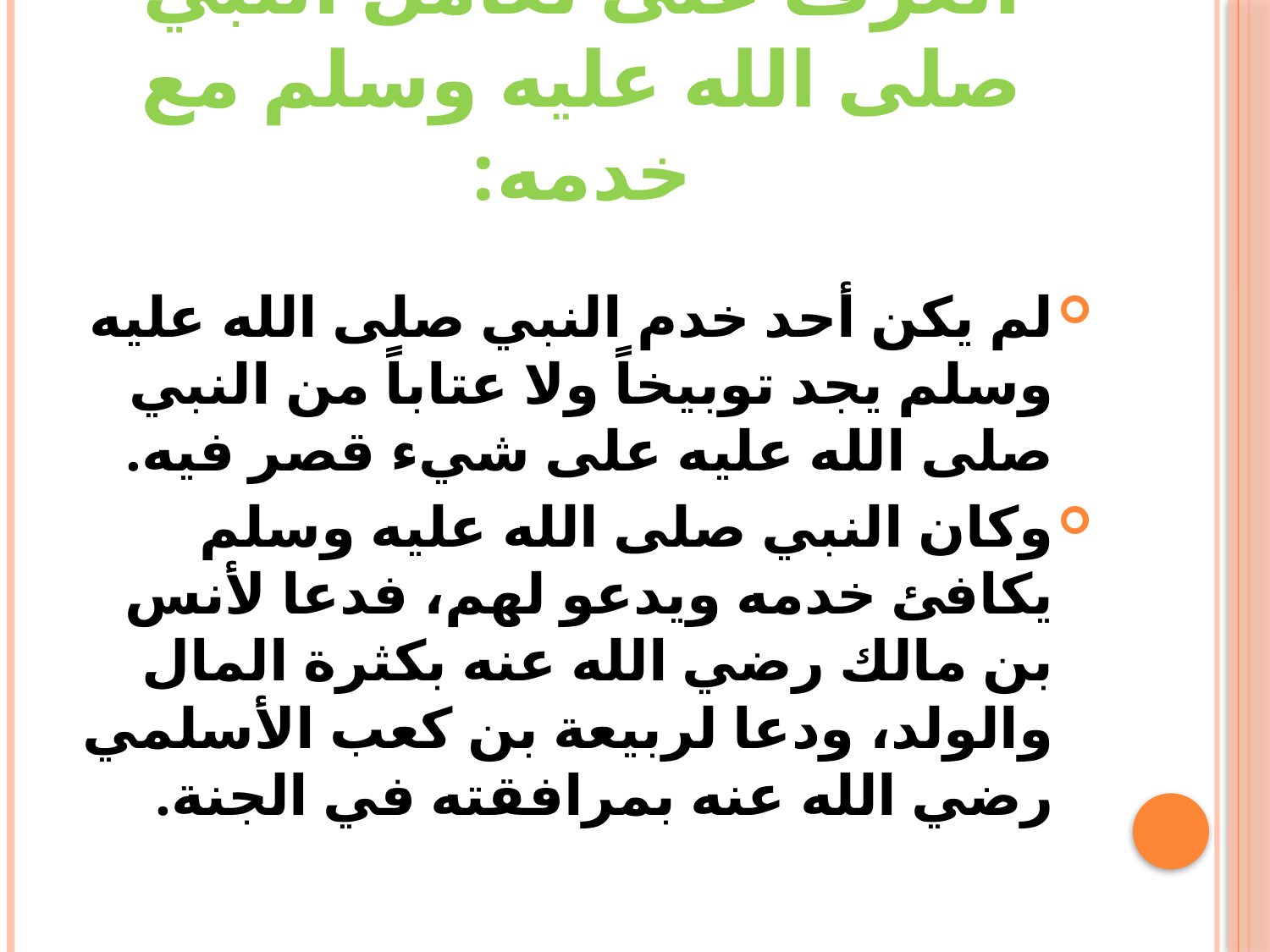

# أتعرف على تعامل النبي صلى الله عليه وسلم مع خدمه:
لم يكن أحد خدم النبي صلى الله عليه وسلم يجد توبيخاً ولا عتاباً من النبي صلى الله عليه على شيء قصر فيه.
وكان النبي صلى الله عليه وسلم يكافئ خدمه ويدعو لهم، فدعا لأنس بن مالك رضي الله عنه بكثرة المال والولد، ودعا لربيعة بن كعب الأسلمي رضي الله عنه بمرافقته في الجنة.